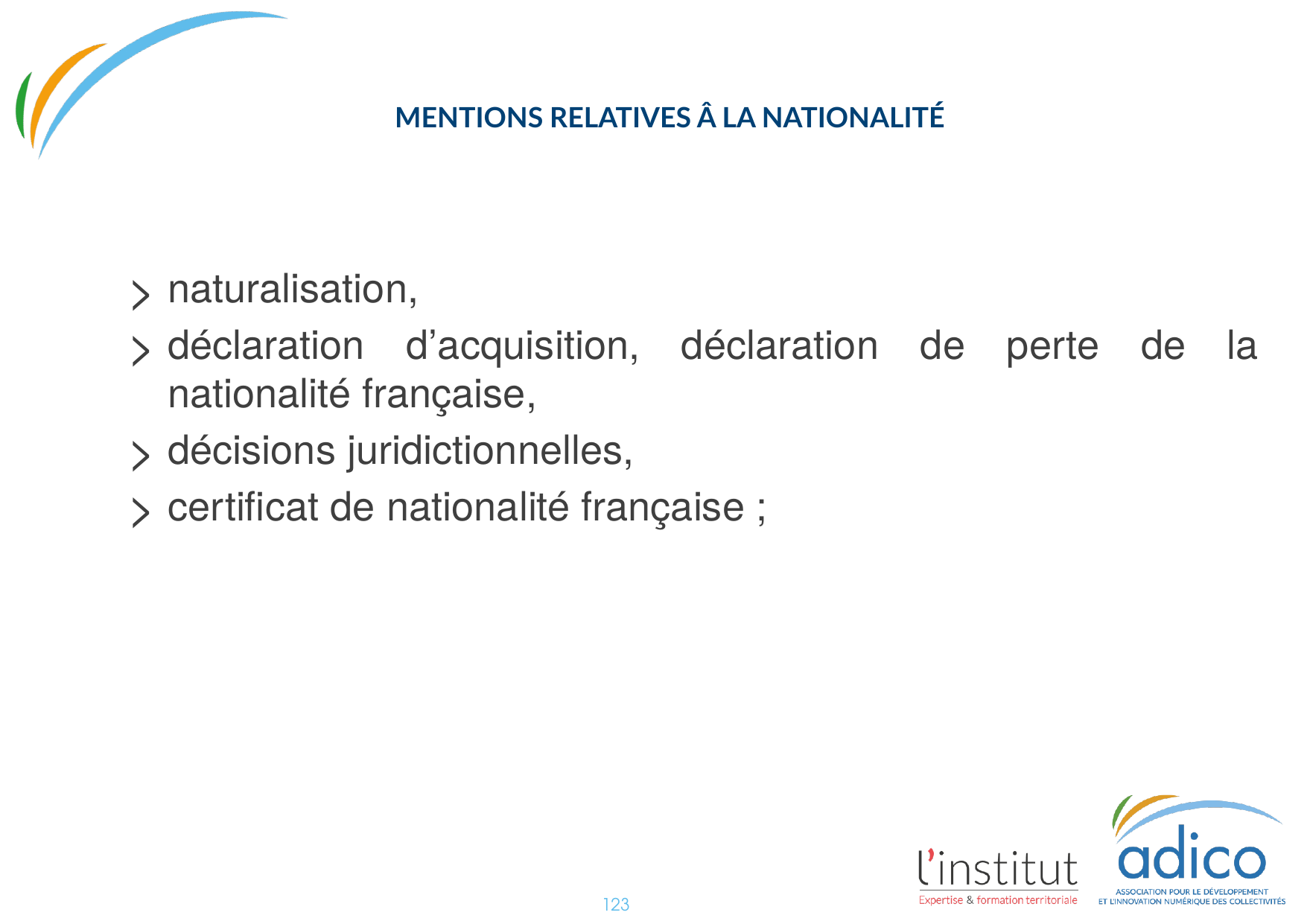

#
MENTIONS RELATIVES Â LA NATIONALITÉ
naturalisation,
déclaration d’acquisition, déclaration de perte de la nationalité française,
décisions juridictionnelles,
certificat de nationalité française ;